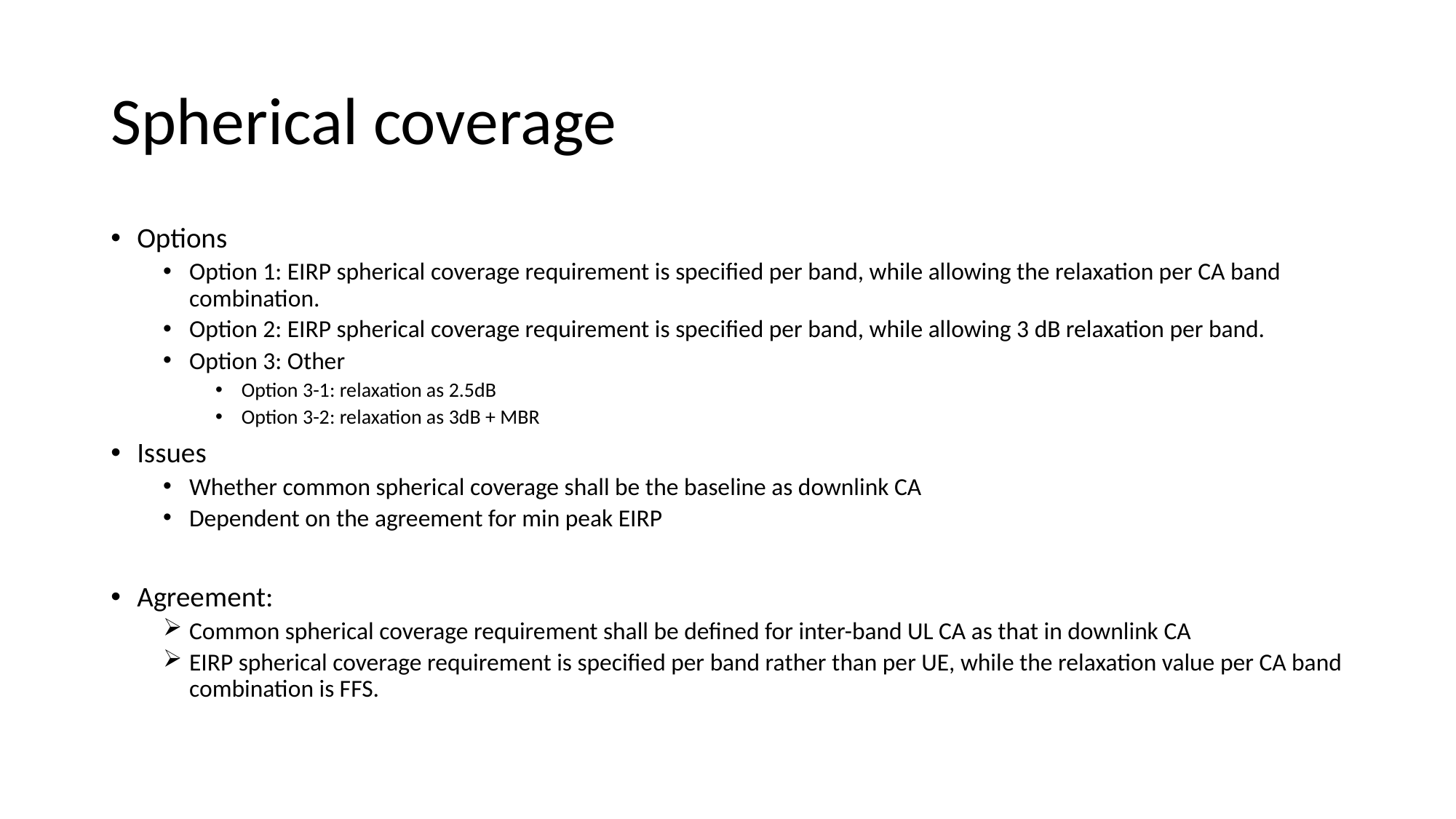

# Spherical coverage
Options
Option 1: EIRP spherical coverage requirement is specified per band, while allowing the relaxation per CA band combination.
Option 2: EIRP spherical coverage requirement is specified per band, while allowing 3 dB relaxation per band.
Option 3: Other
Option 3-1: relaxation as 2.5dB
Option 3-2: relaxation as 3dB + MBR
Issues
Whether common spherical coverage shall be the baseline as downlink CA
Dependent on the agreement for min peak EIRP

Agreement:
Common spherical coverage requirement shall be defined for inter-band UL CA as that in downlink CA
EIRP spherical coverage requirement is specified per band rather than per UE, while the relaxation value per CA band combination is FFS.